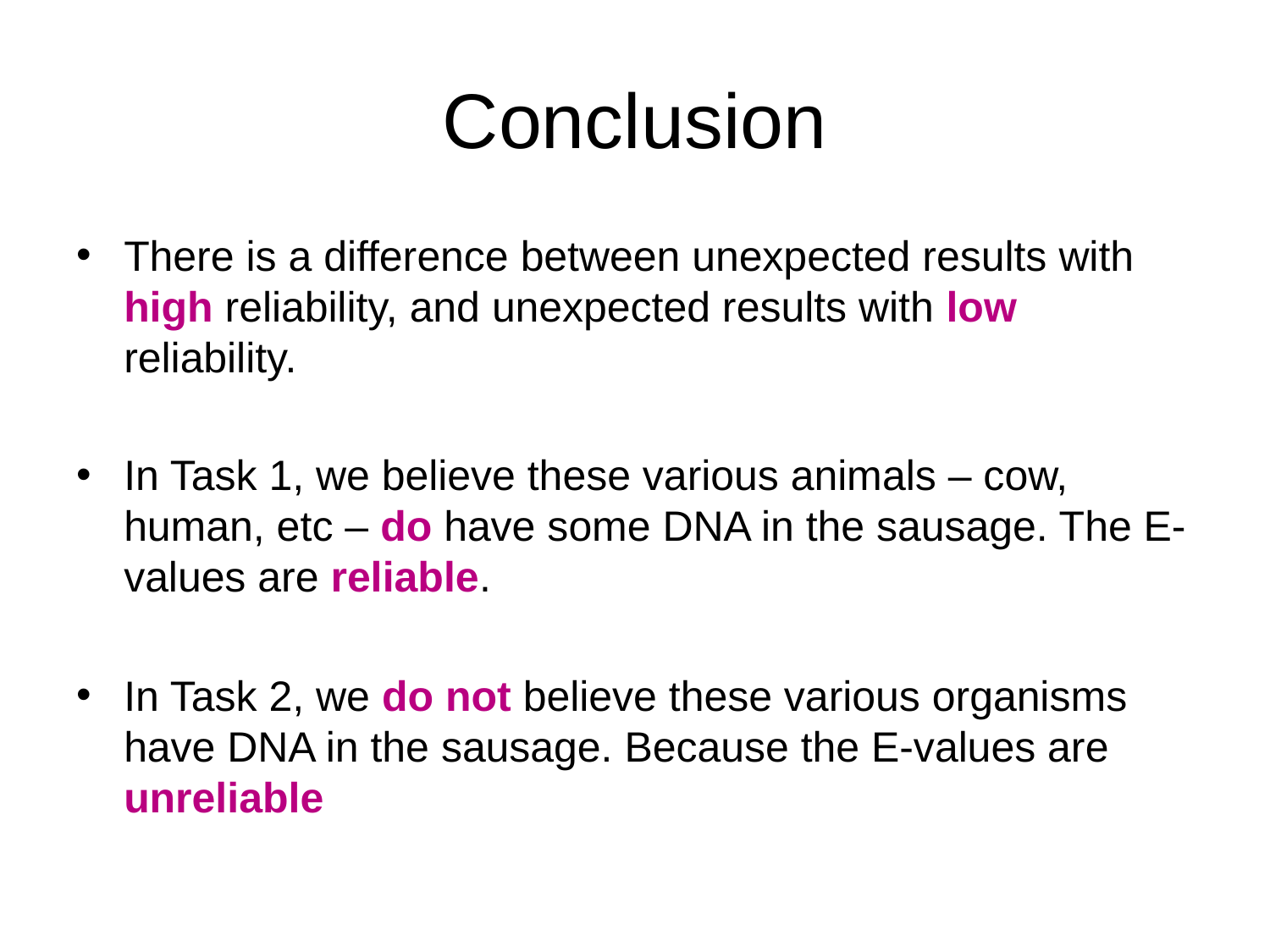

# Conclusion
There is a difference between unexpected results with high reliability, and unexpected results with low reliability.

In Task 1, we believe these various animals – cow, human, etc – do have some DNA in the sausage. The E-values are reliable.

In Task 2, we do not believe these various organisms have DNA in the sausage. Because the E-values are unreliable